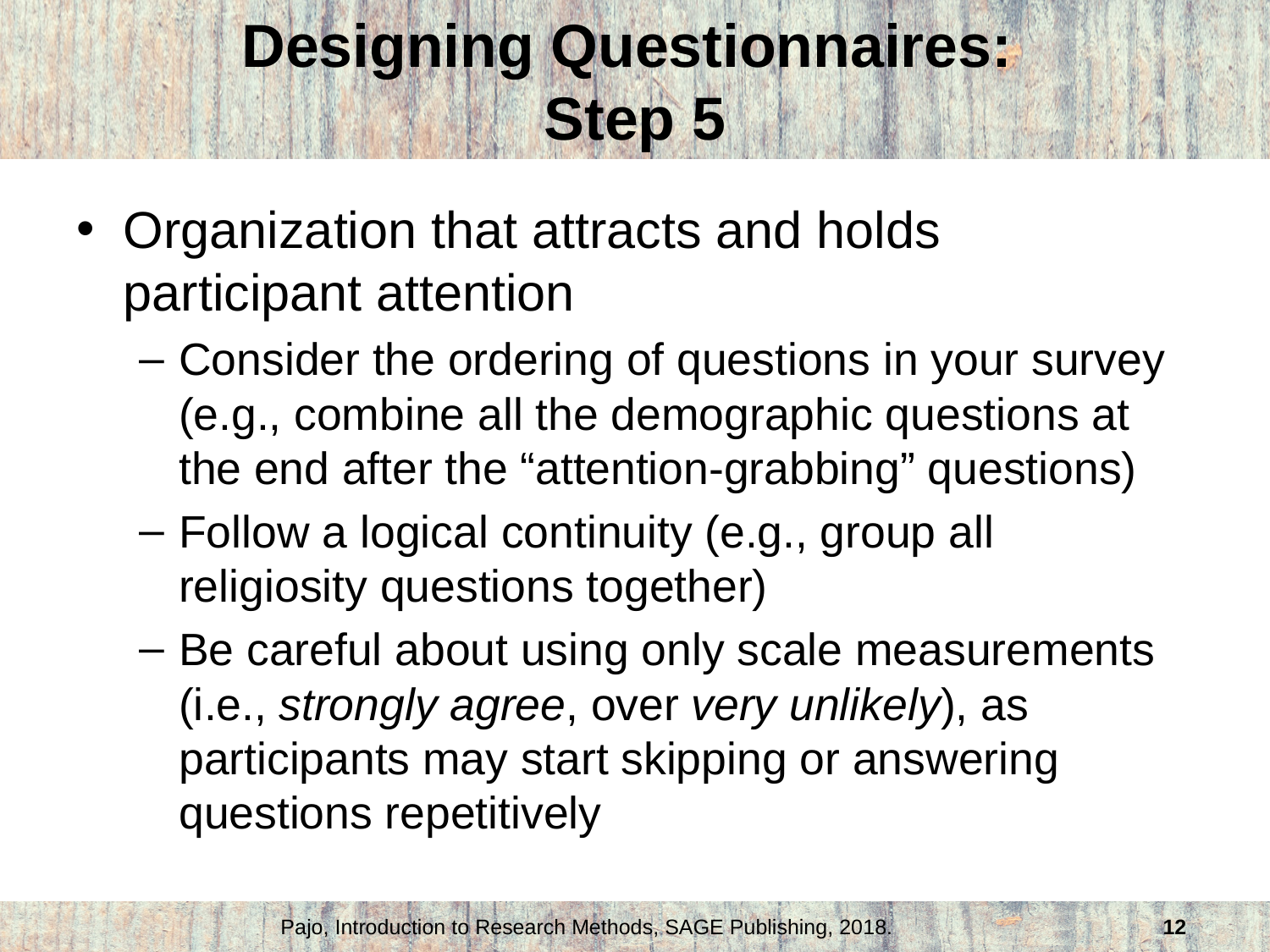

# Designing Questionnaires: Step 5
Organization that attracts and holds participant attention
Consider the ordering of questions in your survey (e.g., combine all the demographic questions at the end after the “attention-grabbing” questions)
Follow a logical continuity (e.g., group all religiosity questions together)
Be careful about using only scale measurements (i.e., strongly agree, over very unlikely), as participants may start skipping or answering questions repetitively

Pajo, Introduction to Research Methods, SAGE Publishing, 2018.
12